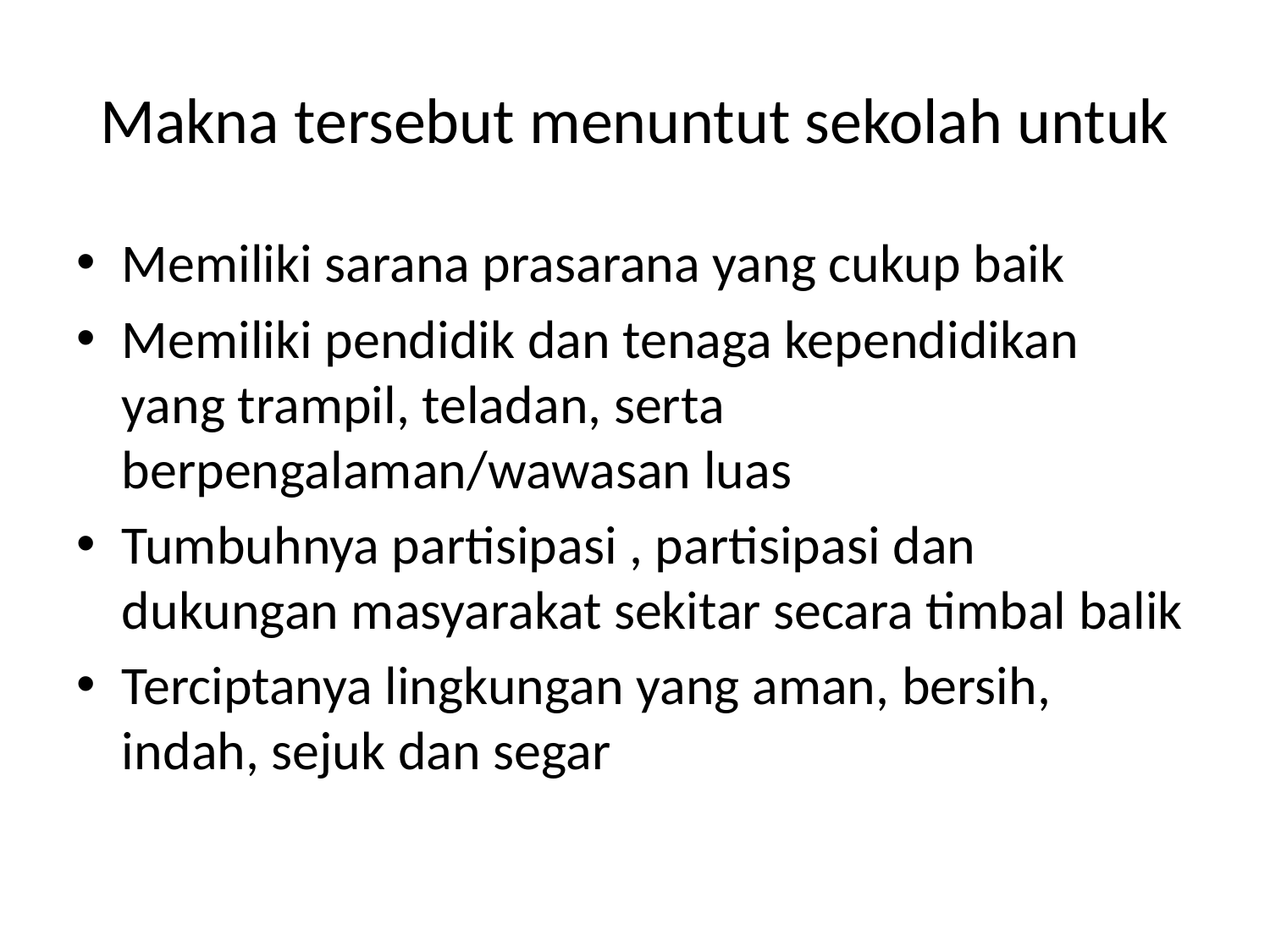

# Makna tersebut menuntut sekolah untuk
Memiliki sarana prasarana yang cukup baik
Memiliki pendidik dan tenaga kependidikan yang trampil, teladan, serta berpengalaman/wawasan luas
Tumbuhnya partisipasi , partisipasi dan dukungan masyarakat sekitar secara timbal balik
Terciptanya lingkungan yang aman, bersih, indah, sejuk dan segar